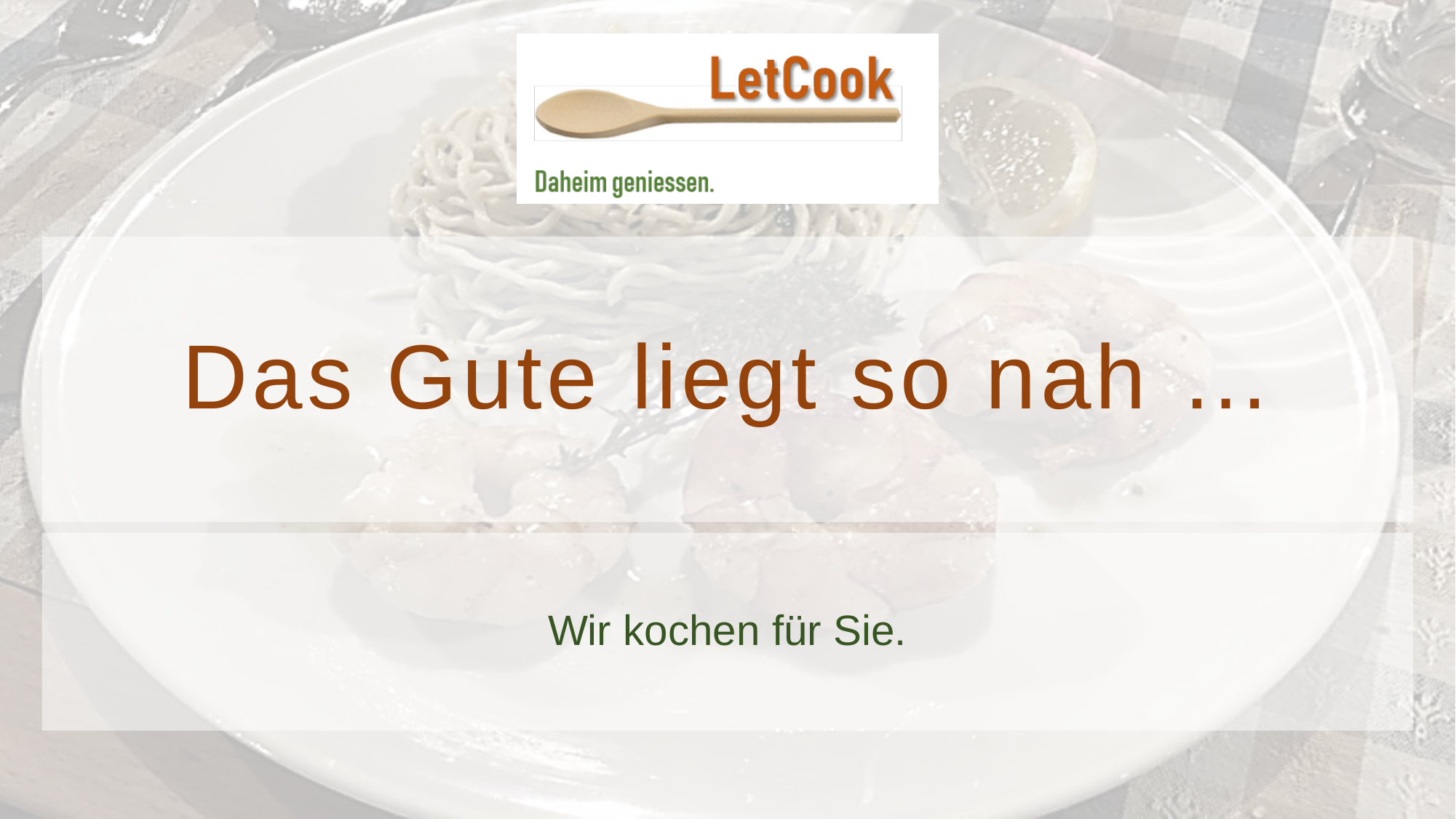

# Das Gute liegt so nah …
Wir kochen für Sie.